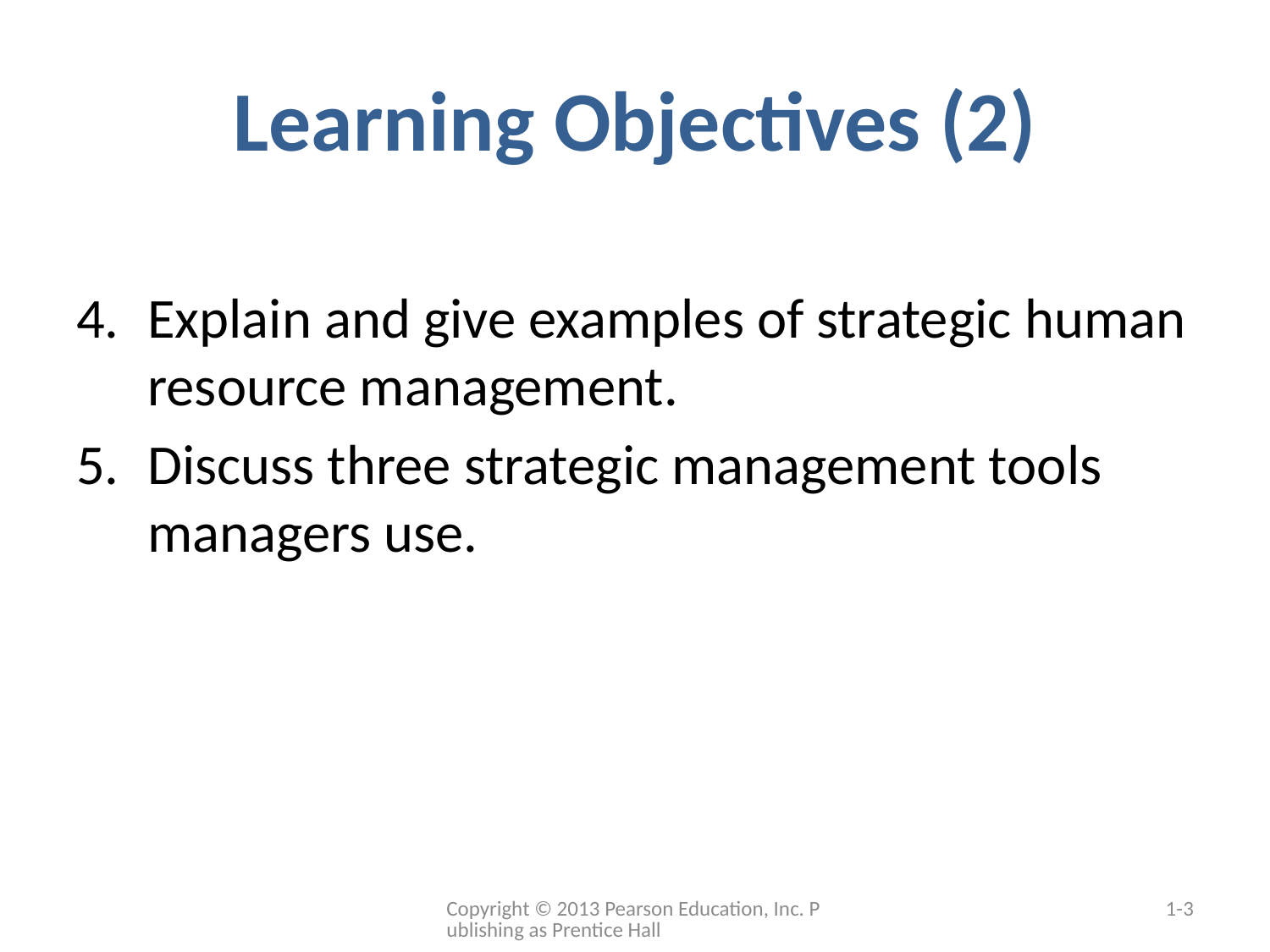

# Learning Objectives (2)
Explain and give examples of strategic human resource management.
Discuss three strategic management tools managers use.
Copyright © 2013 Pearson Education, Inc. Publishing as Prentice Hall
1-3